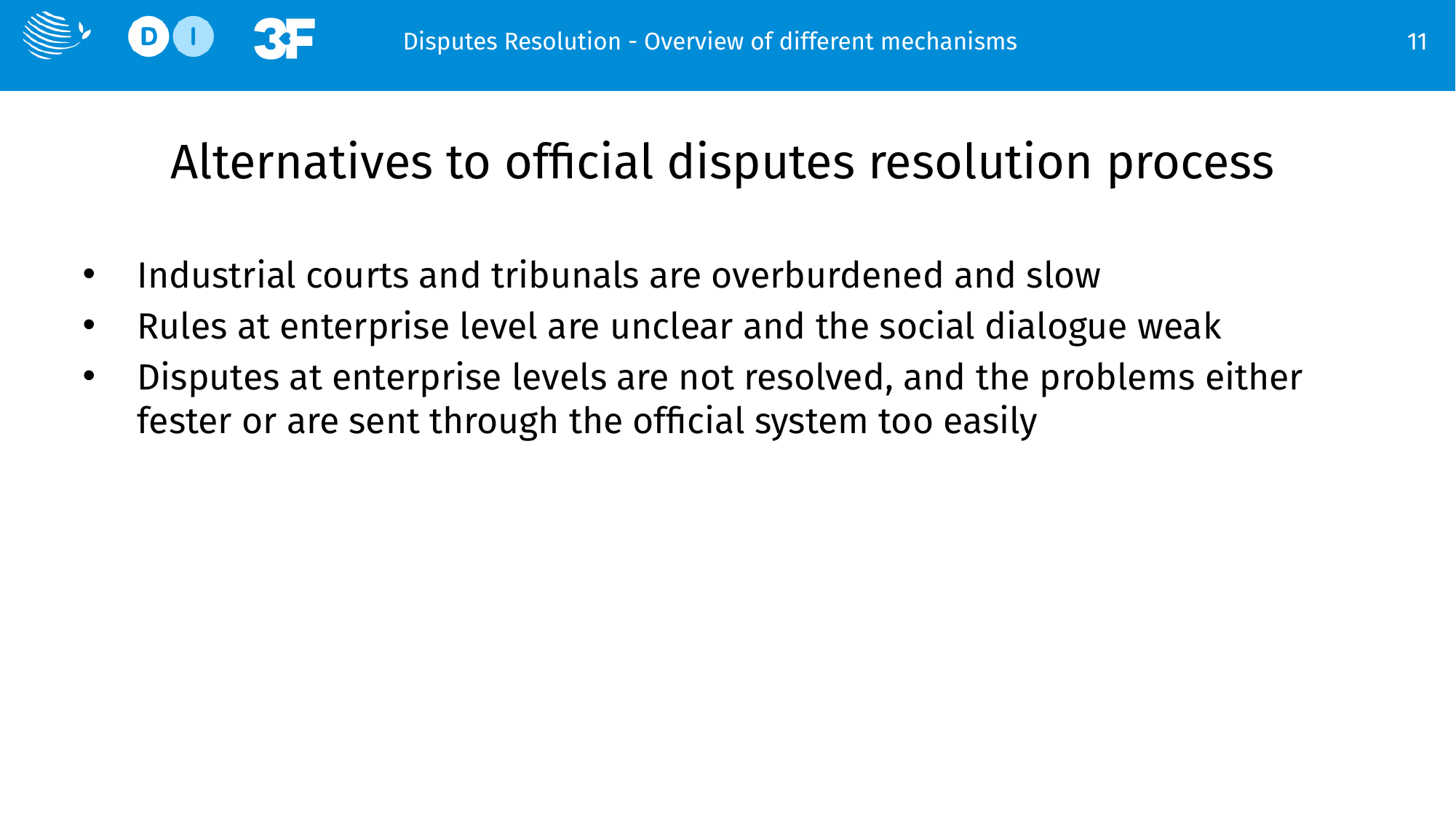

Disputes Resolution - Overview of different mechanisms
11
# Alternatives to official disputes resolution process
Industrial courts and tribunals are overburdened and slow
Rules at enterprise level are unclear and the social dialogue weak
Disputes at enterprise levels are not resolved, and the problems either fester or are sent through the official system too easily